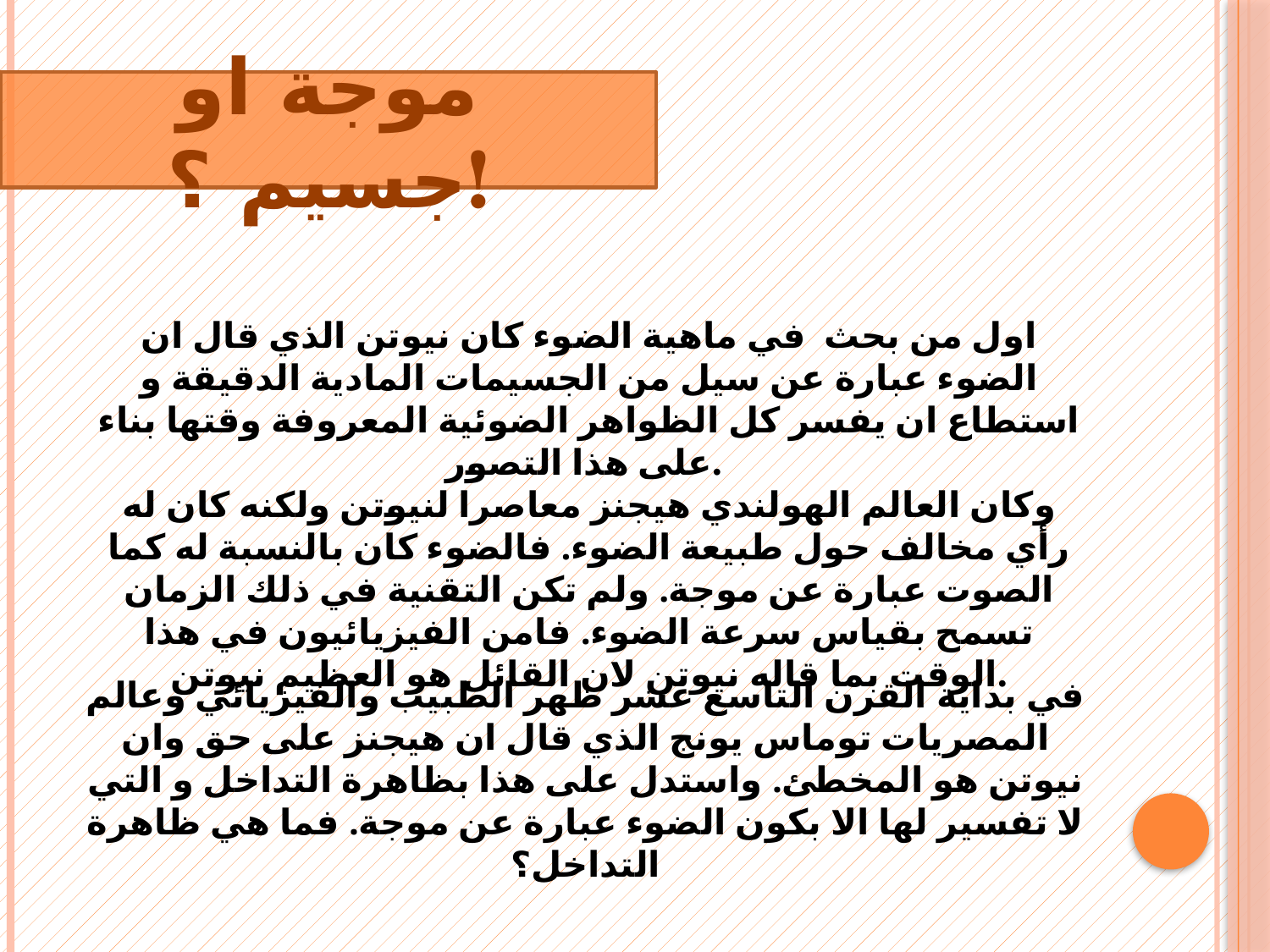

موجة او جسيم ؟!
اول من بحث  في ماهية الضوء كان نيوتن الذي قال ان الضوء عبارة عن سيل من الجسيمات المادية الدقيقة و استطاع ان يفسر كل الظواهر الضوئية المعروفة وقتها بناء على هذا التصور.
وكان العالم الهولندي هيجنز معاصرا لنيوتن ولكنه كان له رأي مخالف حول طبيعة الضوء. فالضوء كان بالنسبة له كما الصوت عبارة عن موجة. ولم تكن التقنية في ذلك الزمان تسمح بقياس سرعة الضوء. فامن الفيزيائيون في هذا الوقت بما قاله نيوتن لان القائل هو العظيم نيوتن.
في بداية القرن التاسع عشر ظهر الطبيب والفيزيائي وعالم المصريات توماس يونج الذي قال ان هيجنز على حق وان نيوتن هو المخطئ. واستدل على هذا بظاهرة التداخل و التي لا تفسير لها الا بكون الضوء عبارة عن موجة. فما هي ظاهرة التداخل؟